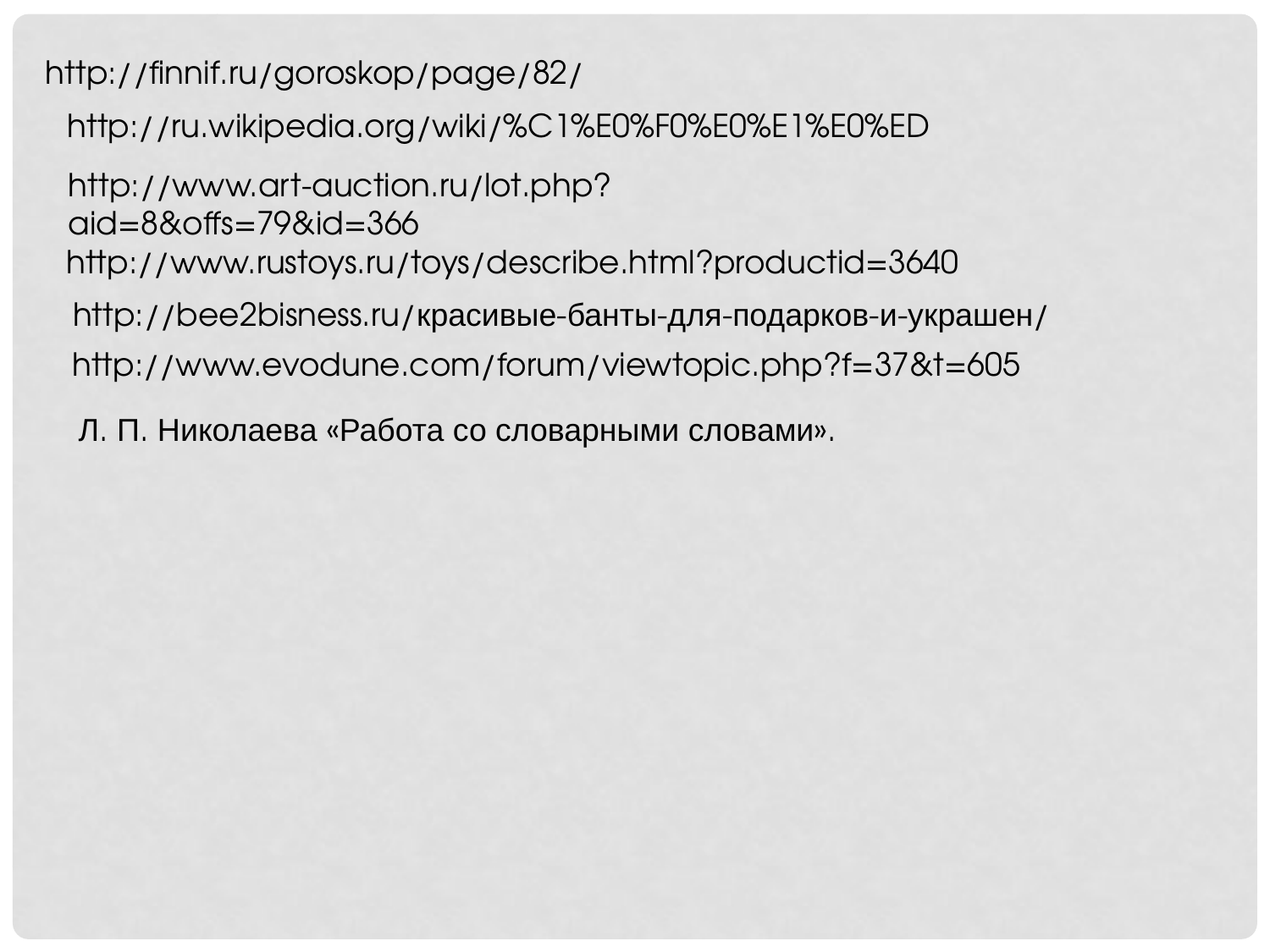

http://finnif.ru/goroskop/page/82/
http://ru.wikipedia.org/wiki/%C1%E0%F0%E0%E1%E0%ED
http://www.art-auction.ru/lot.php?aid=8&offs=79&id=366
http://www.rustoys.ru/toys/describe.html?productid=3640
http://bee2bisness.ru/красивые-банты-для-подарков-и-украшен/
http://www.evodune.com/forum/viewtopic.php?f=37&t=605
Л. П. Николаева «Работа со словарными словами».